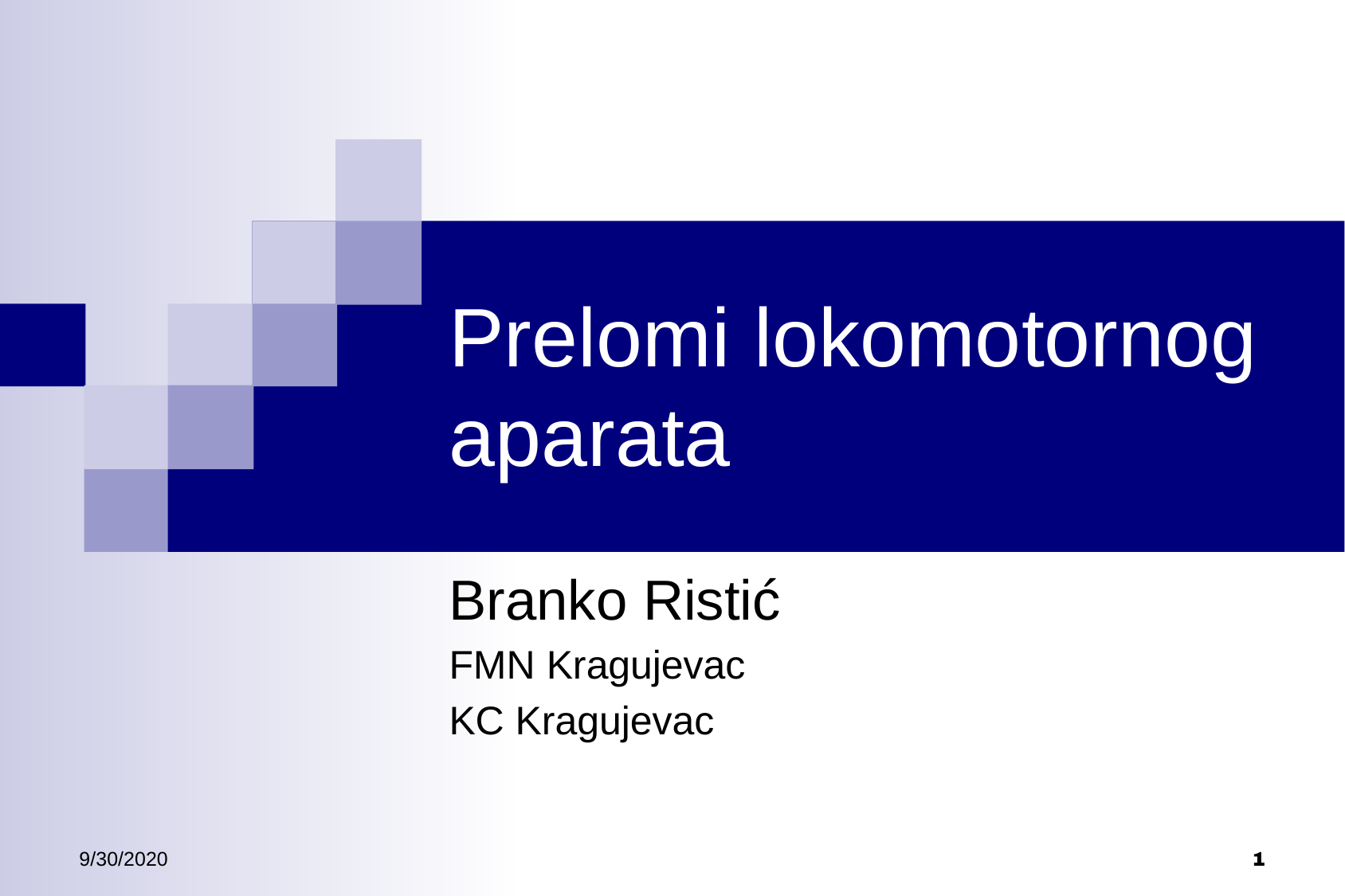

# Prelomi lokomotornog aparata
Branko Ristić
FMN Kragujevac
KC Kragujevac
9/30/2020
1